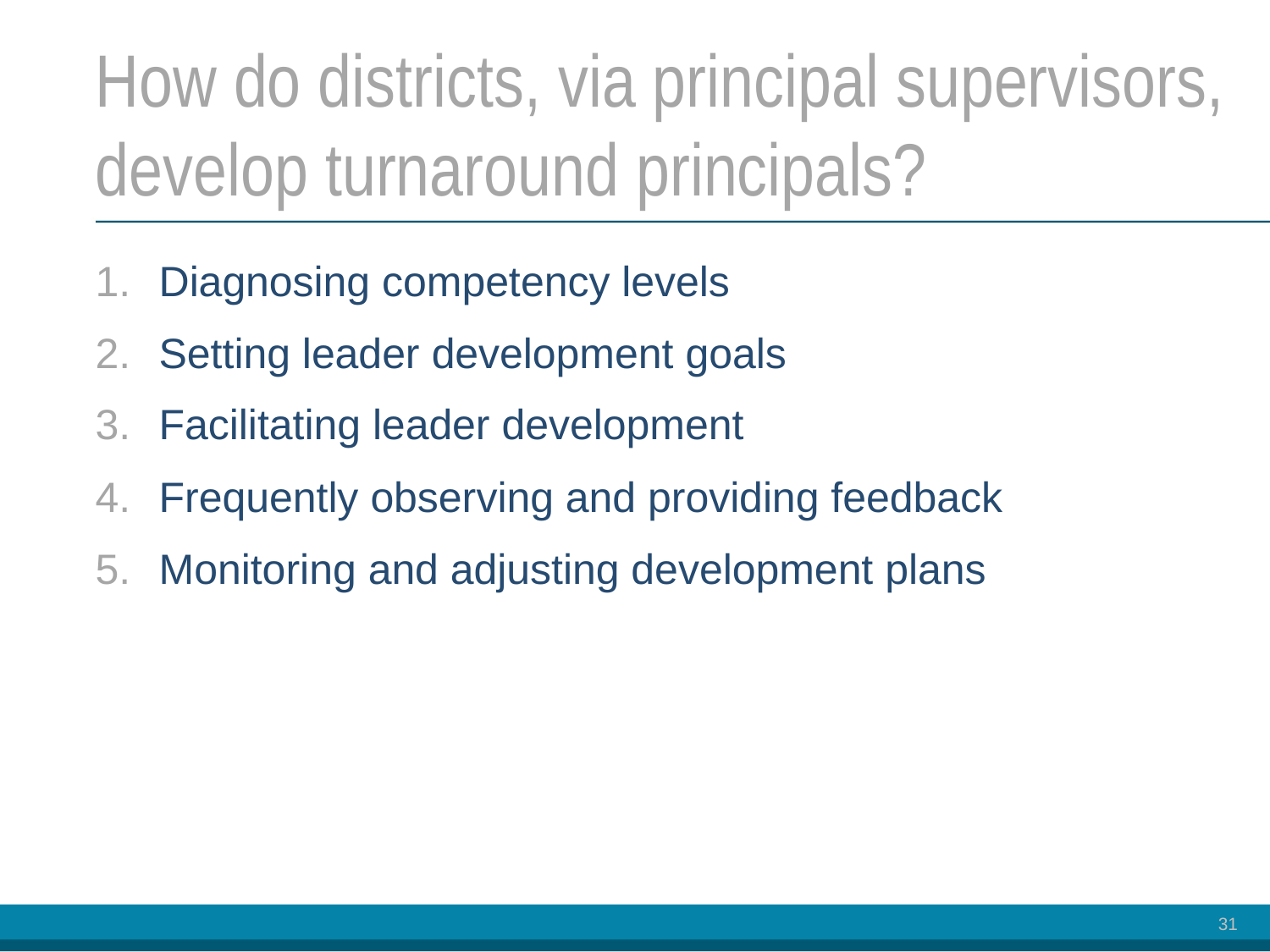

# How do districts, via principal supervisors, develop turnaround principals?
Diagnosing competency levels
Setting leader development goals
Facilitating leader development
Frequently observing and providing feedback
Monitoring and adjusting development plans

31